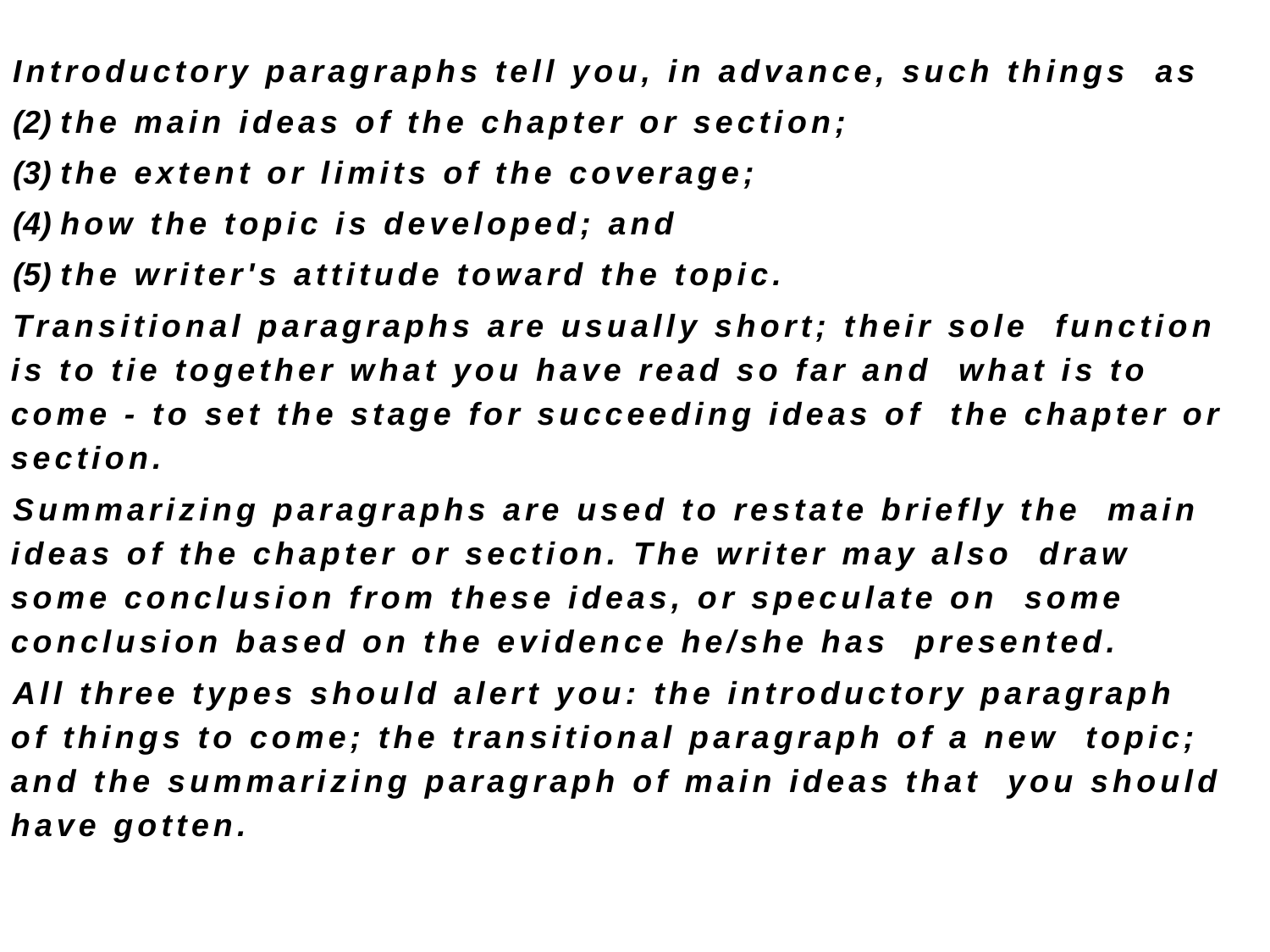

Introductory paragraphs tell you, in advance, such things  as
the main ideas of the chapter or section;
the extent or limits of the coverage;
how the topic is developed; and
the writer's attitude toward the topic.
Transitional paragraphs are usually short; their sole  function is to tie together what you have read so far and  what is to come - to set the stage for succeeding ideas of  the chapter or section.
Summarizing paragraphs are used to restate briefly the  main ideas of the chapter or section. The writer may also  draw some conclusion from these ideas, or speculate on  some conclusion based on the evidence he/she has  presented.
All three types should alert you: the introductory paragraph  of things to come; the transitional paragraph of a new  topic; and the summarizing paragraph of main ideas that  you should have gotten.